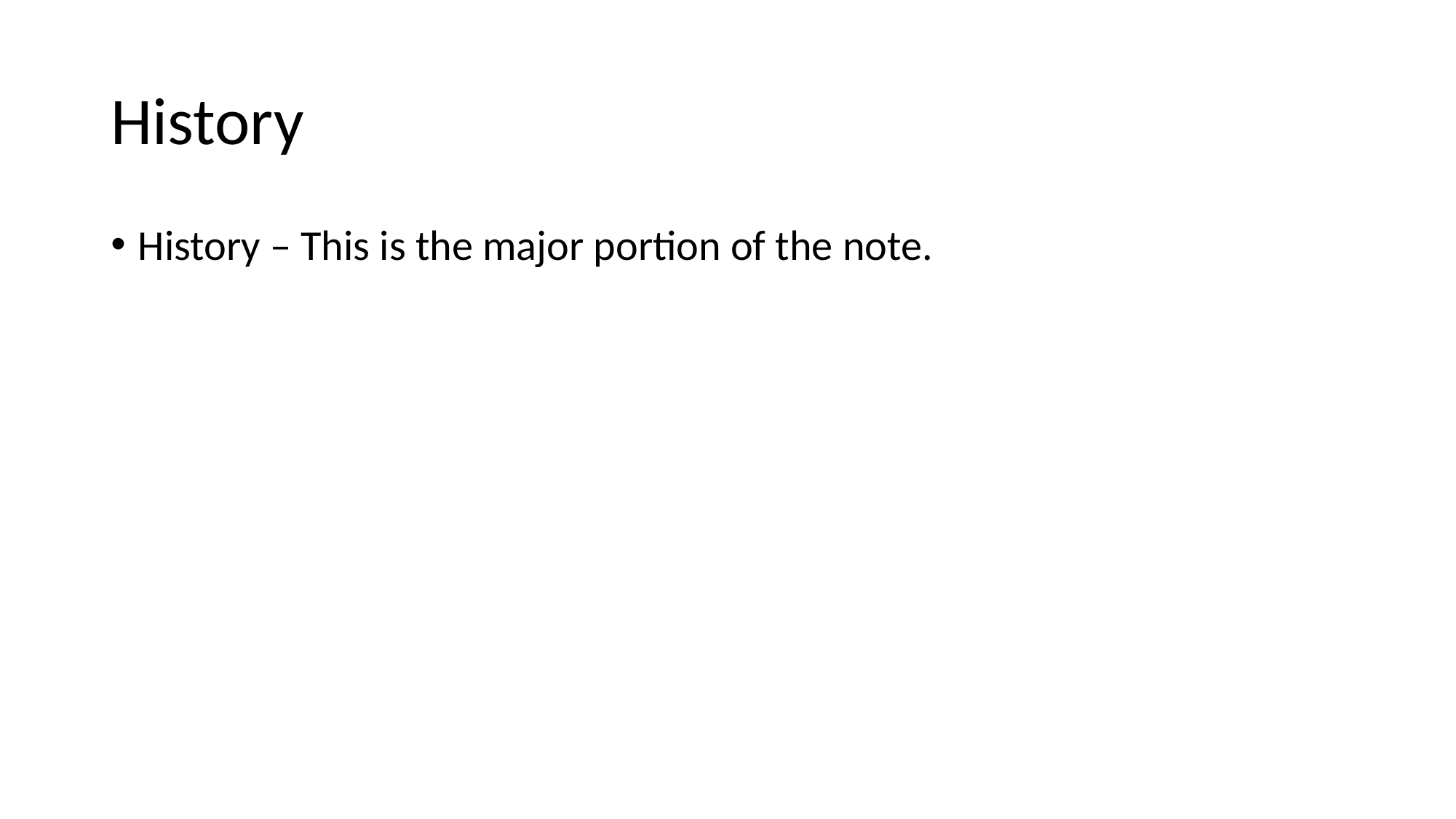

# History
History – This is the major portion of the note.